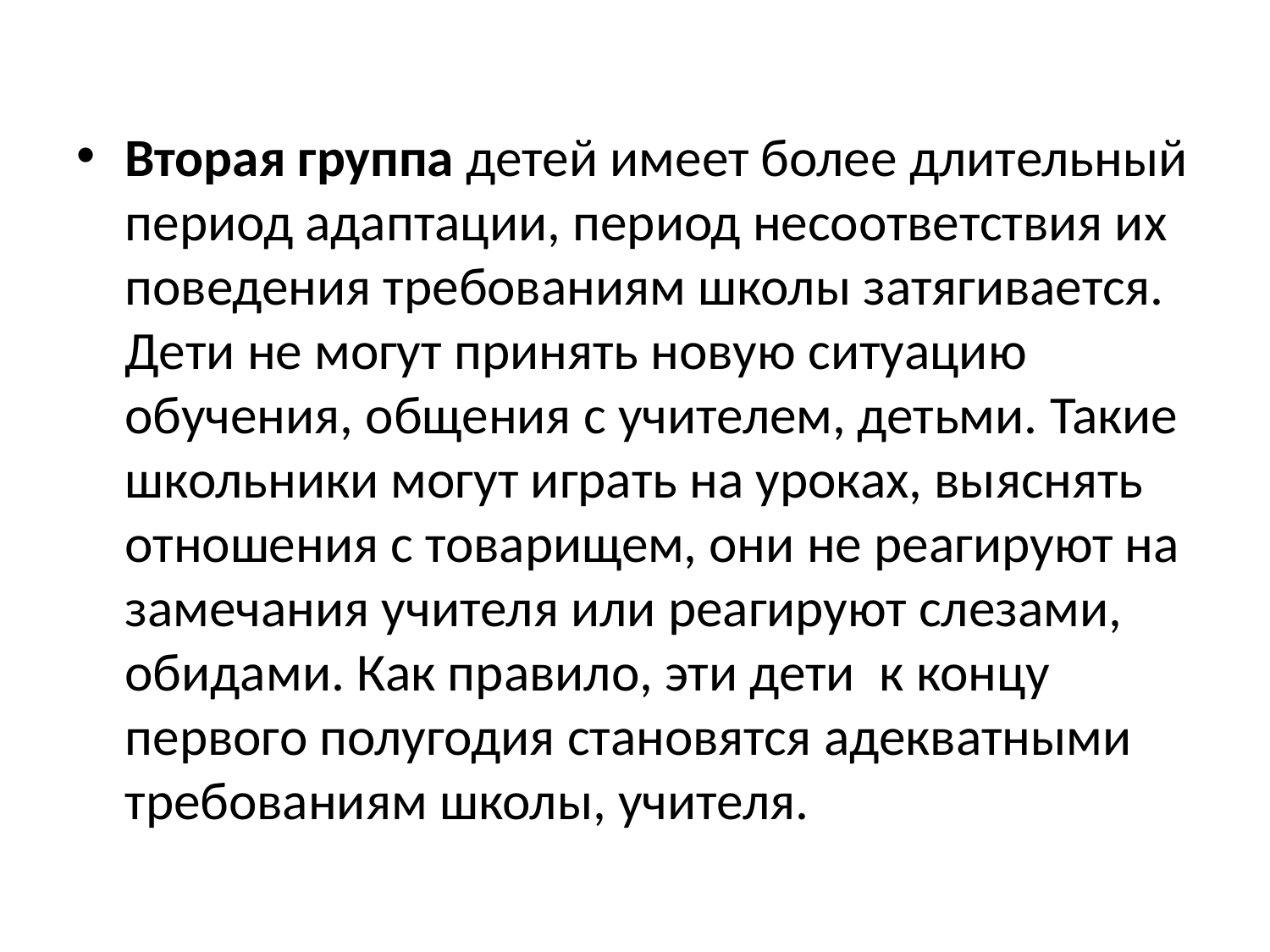

#
Вторая группа детей имеет более длительный период адаптации, период несоответствия их поведения требованиям школы затягивается. Дети не могут принять новую ситуацию обучения, общения с учителем, детьми. Такие школьники могут играть на уроках, выяснять отношения с товарищем, они не реагируют на замечания учителя или реагируют слезами, обидами. Как правило, эти дети  к концу первого полугодия становятся адекватными требованиям школы, учителя.